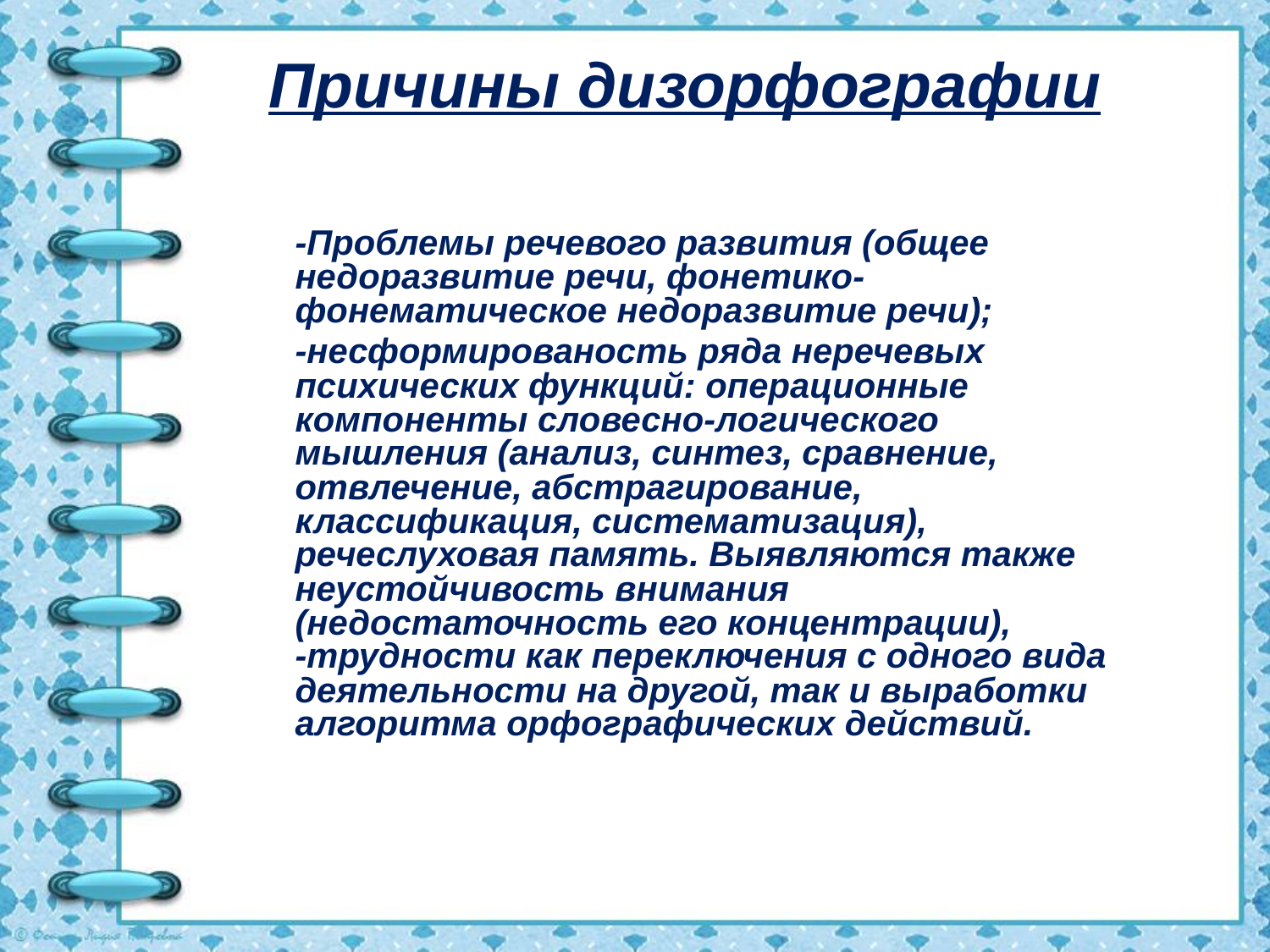

# Причины дизорфографии
-Проблемы речевого развития (общее недоразвитие речи, фонетико-фонематическое недоразвитие речи);
-несформированость ряда неречевых психических функций: операционные компоненты словесно-логического мышления (анализ, синтез, сравнение, отвлечение, абстрагирование, классификация, систематизация), речеслуховая память. Выявляются также неустойчивость внимания (недостаточность его концентрации),           -трудности как переключения с одного вида деятельности на другой, так и выработки алгоритма орфографических действий.